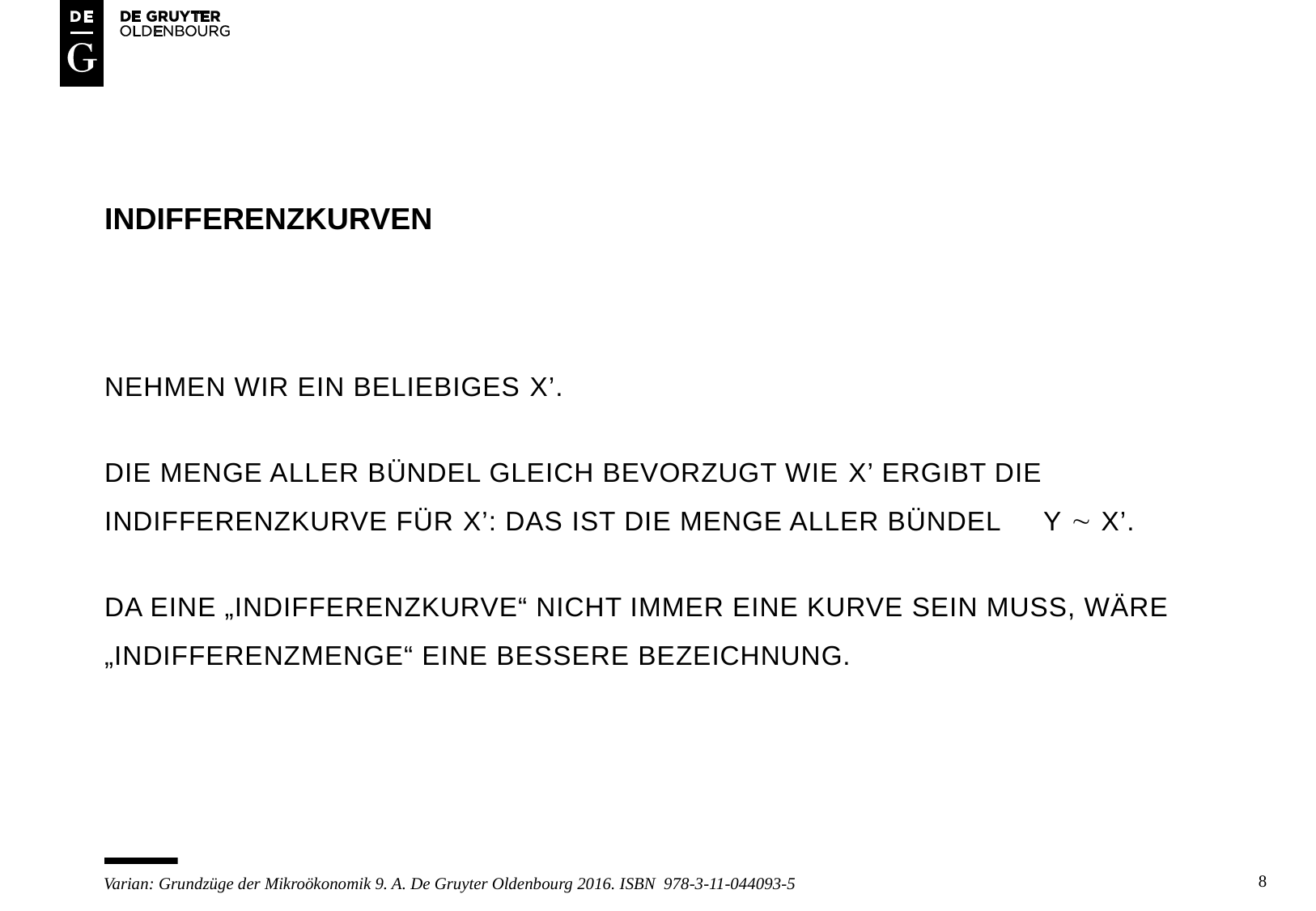

# Indifferenzkurven

Nehmen wir ein beliebiges x’.
Die Menge aller Bündel gleich bevorzugt wie x’ ergibt die Indifferenzkurve für x’: das ist die Menge aller Bündel     y ∼ x’.
Da eine „Indifferenzkurve“ nicht immer eine Kurve sein muss, wäre „Indifferenzmenge“ eine bessere Bezeichnung.
8
Varian: Grundzüge der Mikroökonomik 9. A. De Gruyter Oldenbourg 2016. ISBN  978-3-11-044093-5